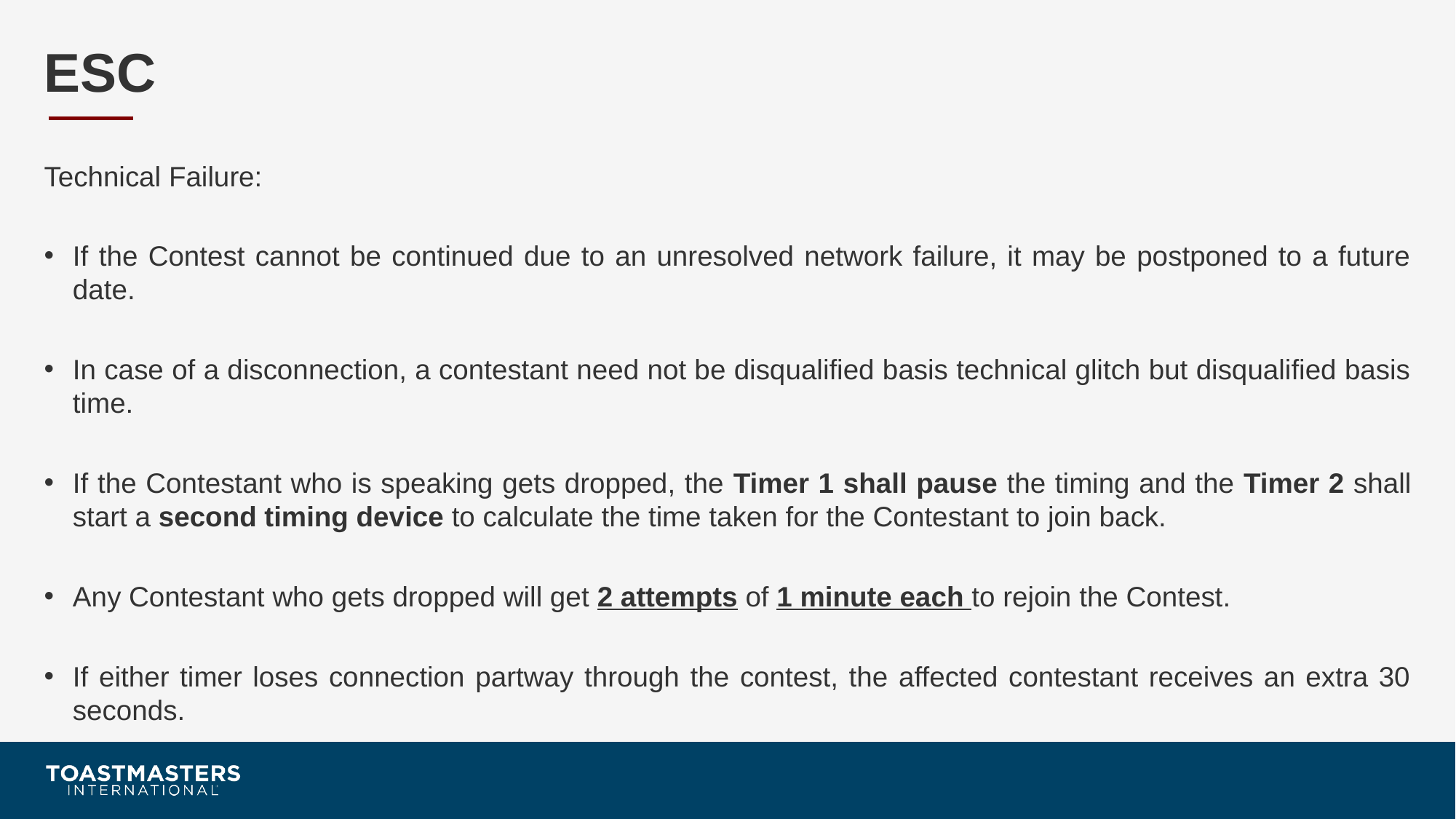

# ESC

Technical Failure:

If the Contest cannot be continued due to an unresolved network failure, it may be postponed to a future date.

In case of a disconnection, a contestant need not be disqualified basis technical glitch but disqualified basis time.

If the Contestant who is speaking gets dropped, the Timer 1 shall pause the timing and the Timer 2 shall start a second timing device to calculate the time taken for the Contestant to join back.

Any Contestant who gets dropped will get 2 attempts of 1 minute each to rejoin the Contest.

If either timer loses connection partway through the contest, the affected contestant receives an extra 30 seconds.